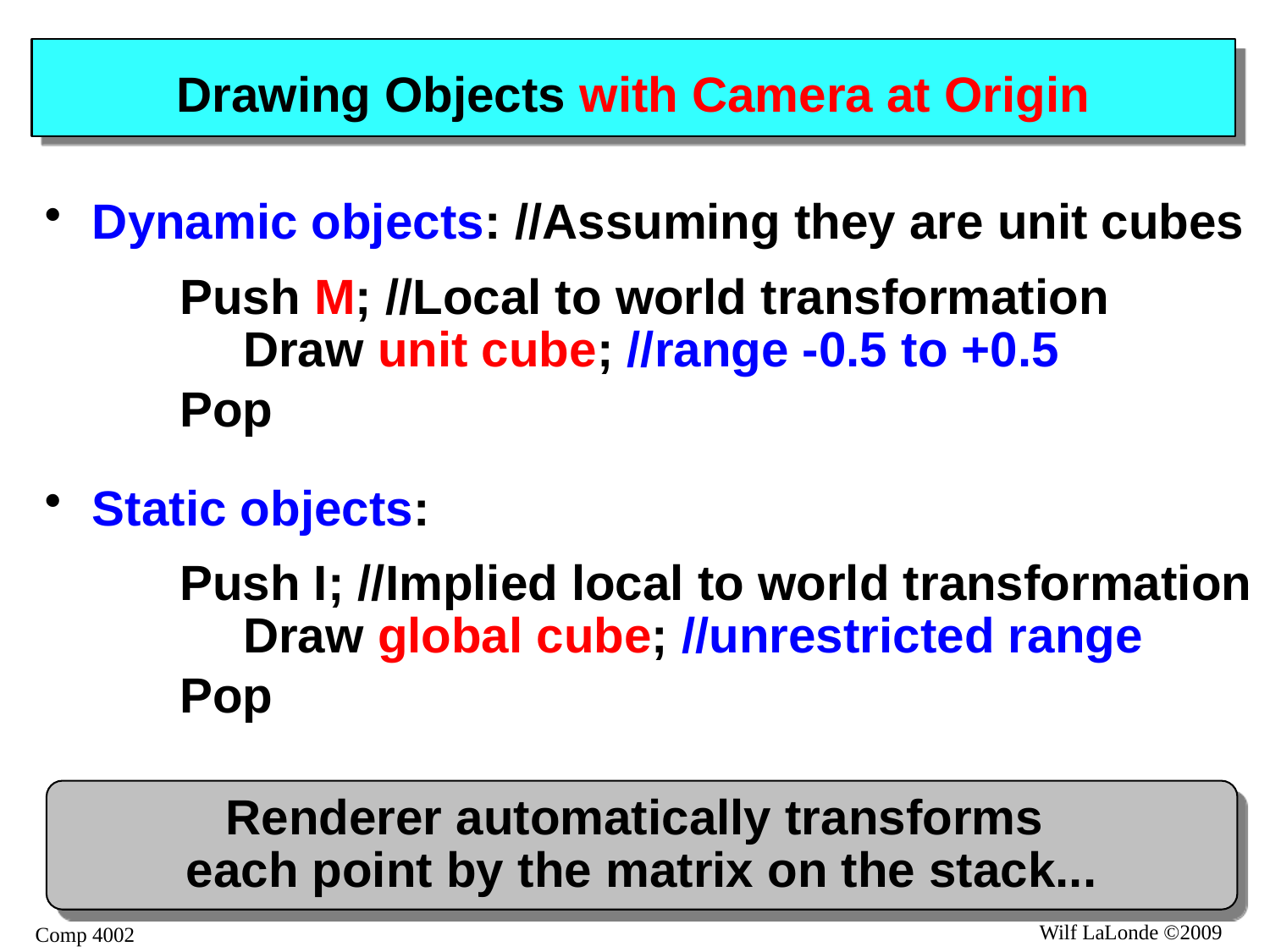

# Drawing Objects with Camera at Origin
Dynamic objects: //Assuming they are unit cubes
	Push M; //Local to world transformation
Draw unit cube; //range -0.5 to +0.5
	Pop

Static objects:
	Push I; //Implied local to world transformation
Draw global cube; //unrestricted range
	Pop
Renderer automatically transforms
each point by the matrix on the stack...